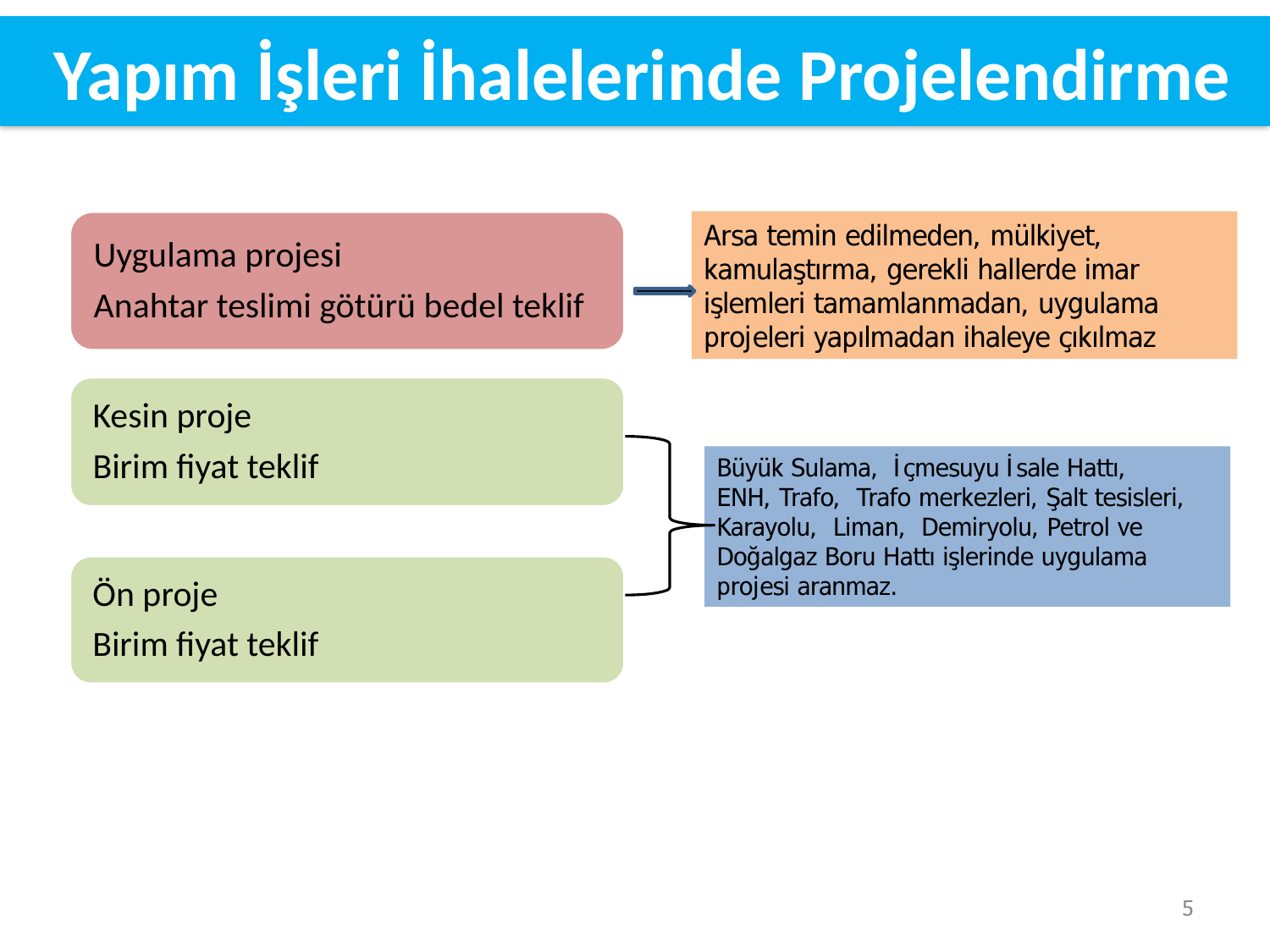

# Yapım İşleri İhalelerinde Projelendirme
Uygulama projesi
Anahtar teslimi götürü bedel teklif
Kesin proje
Birim fiyat teklif
Ön proje
Birim fiyat teklif
Arsa temin edilmeden, mülkiyet, kamulaştırma, gerekli hallerde imar işlemleri tamamlanmadan, uygulama projeleri yapılmadan ihaleye çıkılmaz

Büyük Sulama,  İçmesuyu İsale Hattı,
ENH, Trafo,  Trafo merkezleri, Şalt tesisleri,  Karayolu,  Liman,  Demiryolu, Petrol ve Doğalgaz Boru Hattı işlerinde uygulama projesi aranmaz.
5